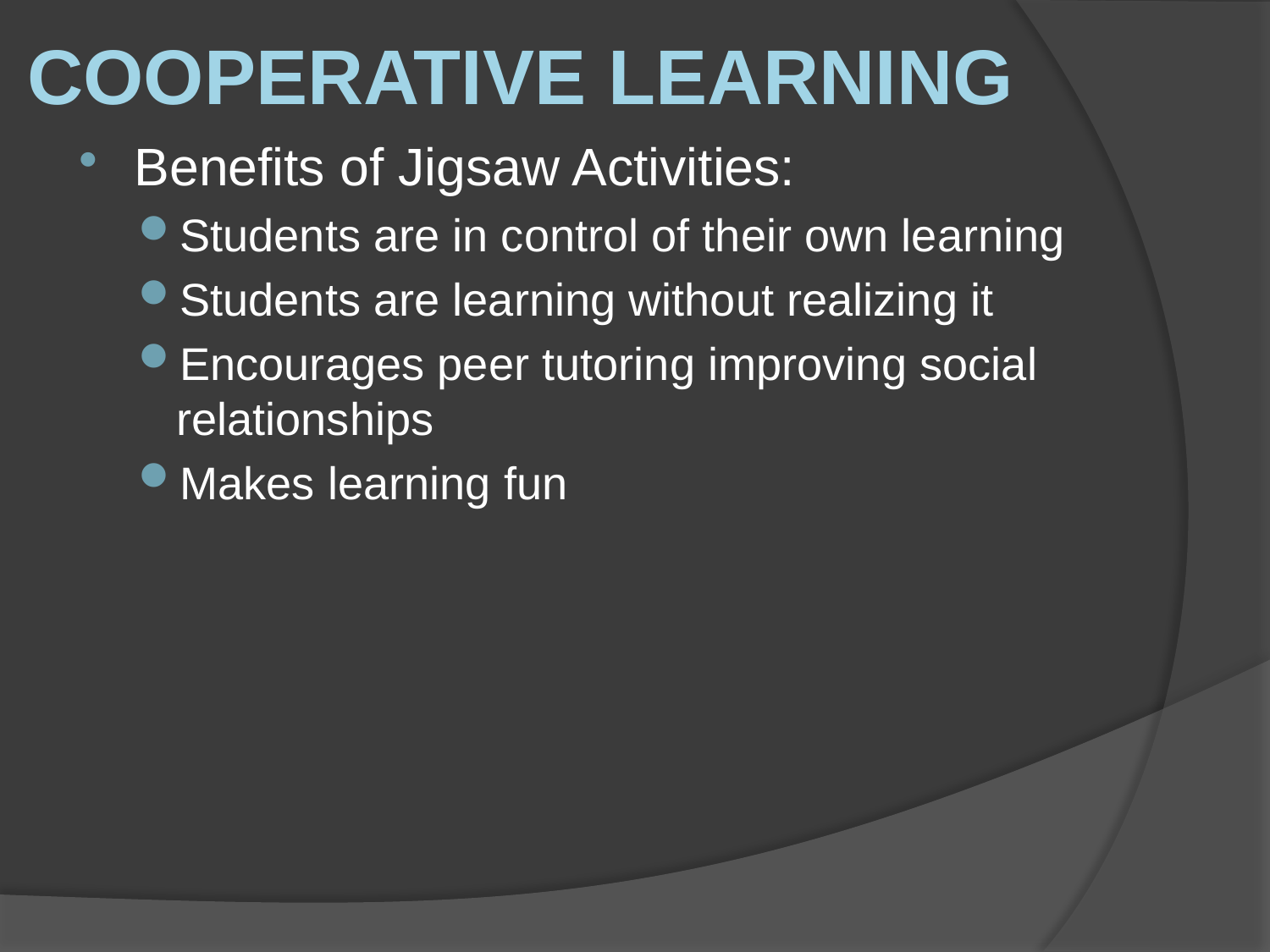

# Cooperative Learning
Benefits of Jigsaw Activities:
Students are in control of their own learning
Students are learning without realizing it
Encourages peer tutoring improving social relationships
Makes learning fun